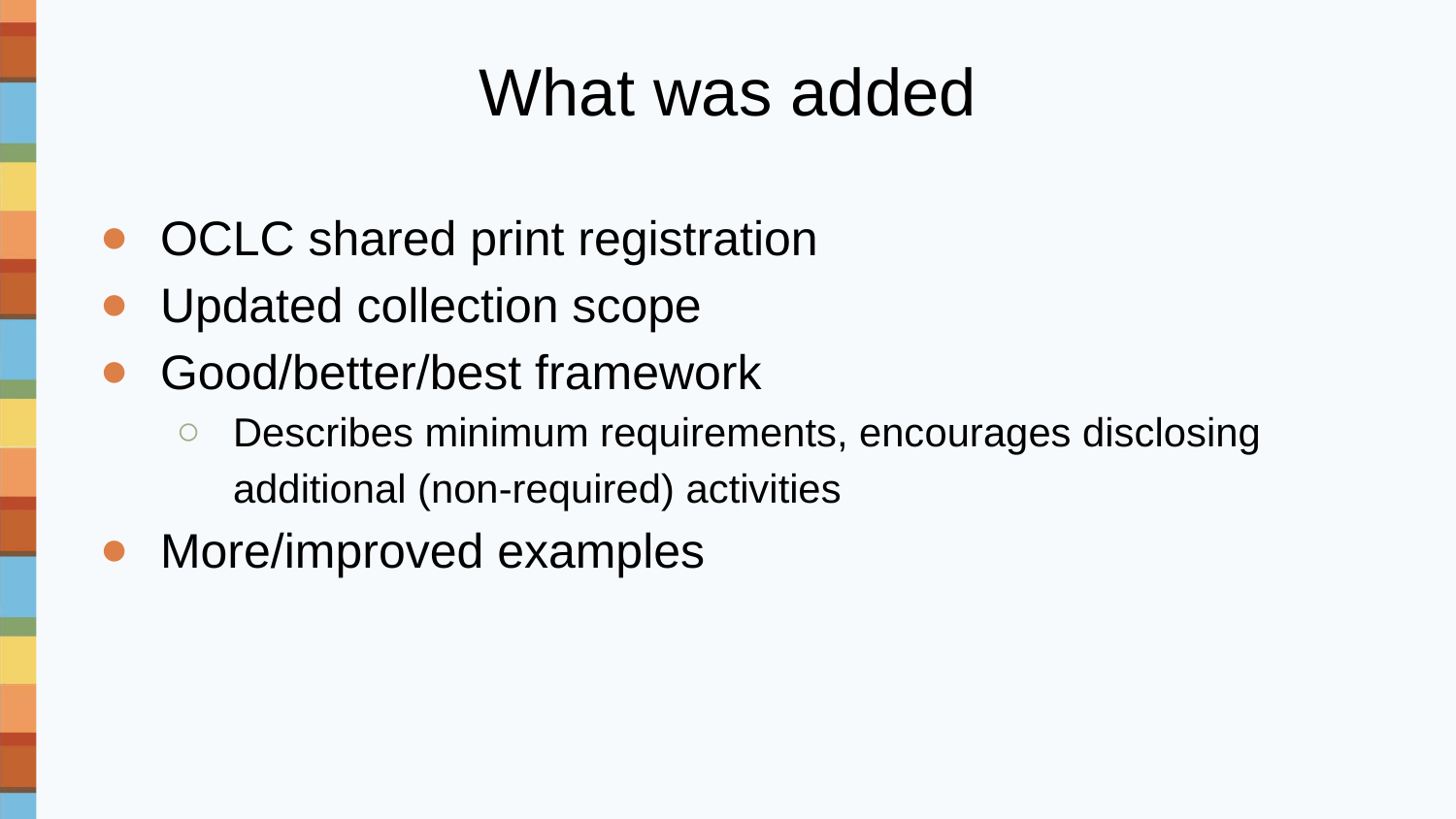

# What was added
OCLC shared print registration
Updated collection scope
Good/better/best framework
Describes minimum requirements, encourages disclosing additional (non-required) activities
More/improved examples